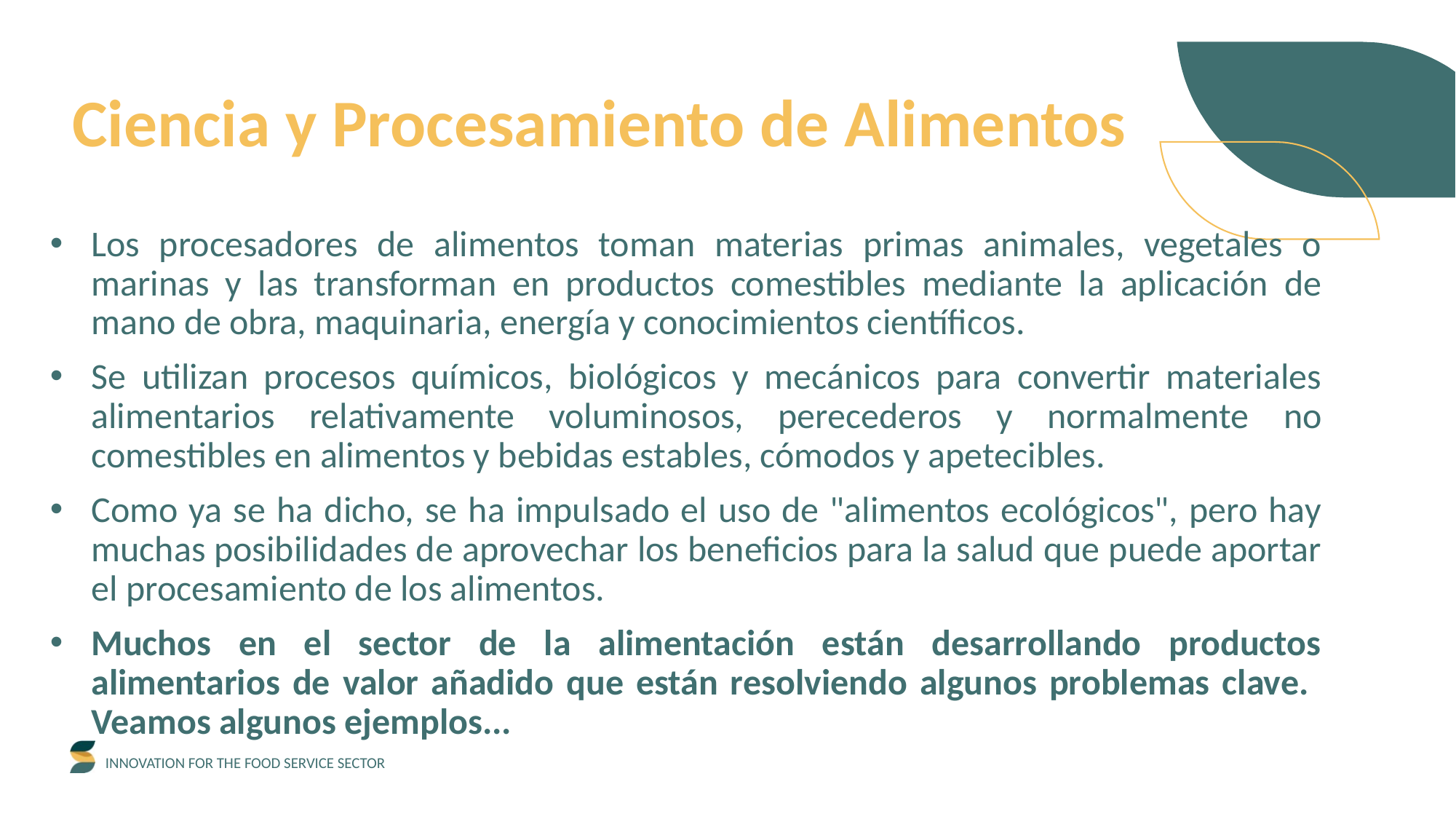

Ciencia y Procesamiento de Alimentos

Los procesadores de alimentos toman materias primas animales, vegetales o marinas y las transforman en productos comestibles mediante la aplicación de mano de obra, maquinaria, energía y conocimientos científicos.
Se utilizan procesos químicos, biológicos y mecánicos para convertir materiales alimentarios relativamente voluminosos, perecederos y normalmente no comestibles en alimentos y bebidas estables, cómodos y apetecibles.
Como ya se ha dicho, se ha impulsado el uso de "alimentos ecológicos", pero hay muchas posibilidades de aprovechar los beneficios para la salud que puede aportar el procesamiento de los alimentos.
Muchos en el sector de la alimentación están desarrollando productos alimentarios de valor añadido que están resolviendo algunos problemas clave.  Veamos algunos ejemplos...